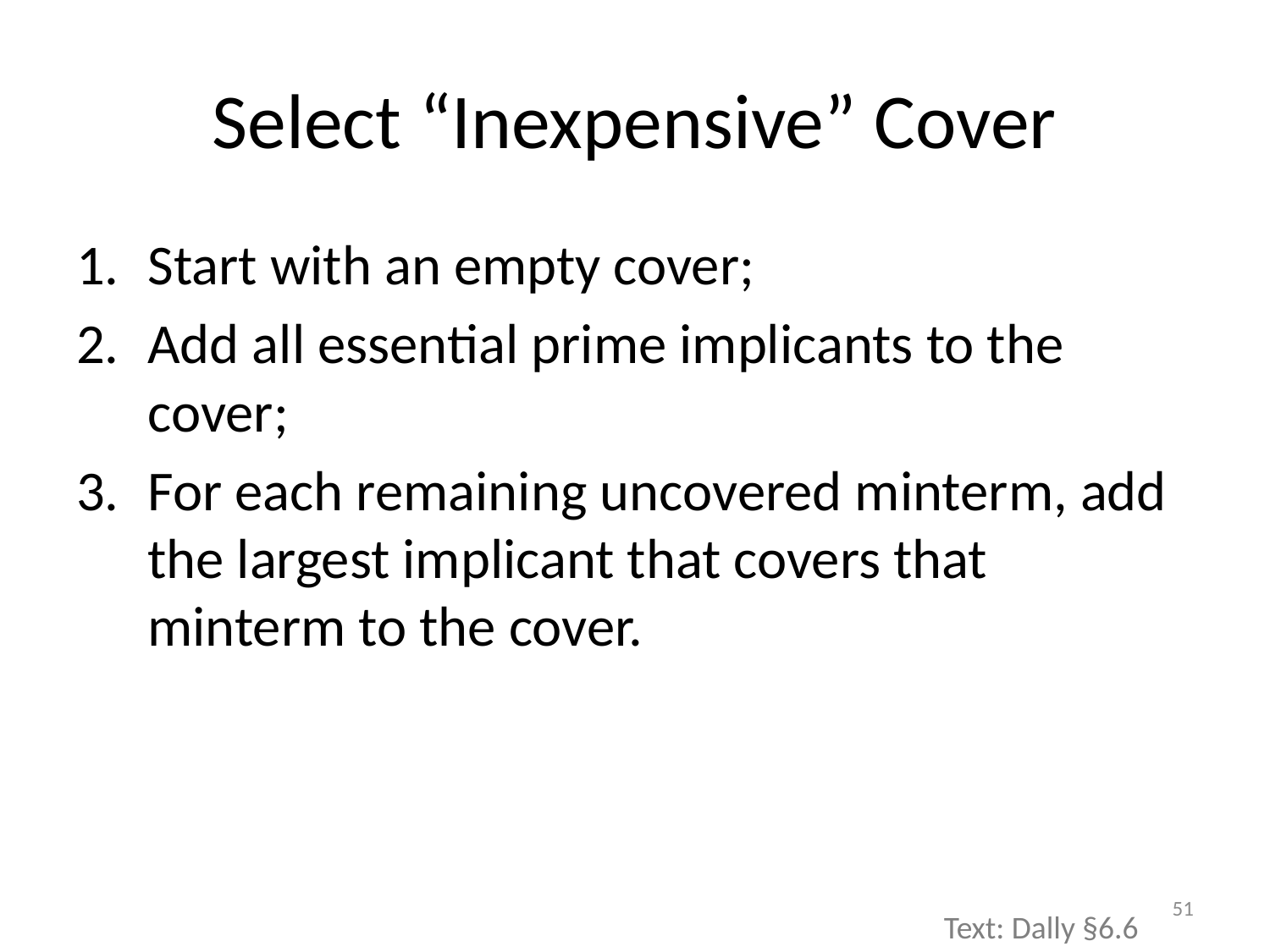

# Select “Inexpensive” Cover
Start with an empty cover;
Add all essential prime implicants to the cover;
For each remaining uncovered minterm, add the largest implicant that covers that minterm to the cover.
51
Text: Dally §6.6